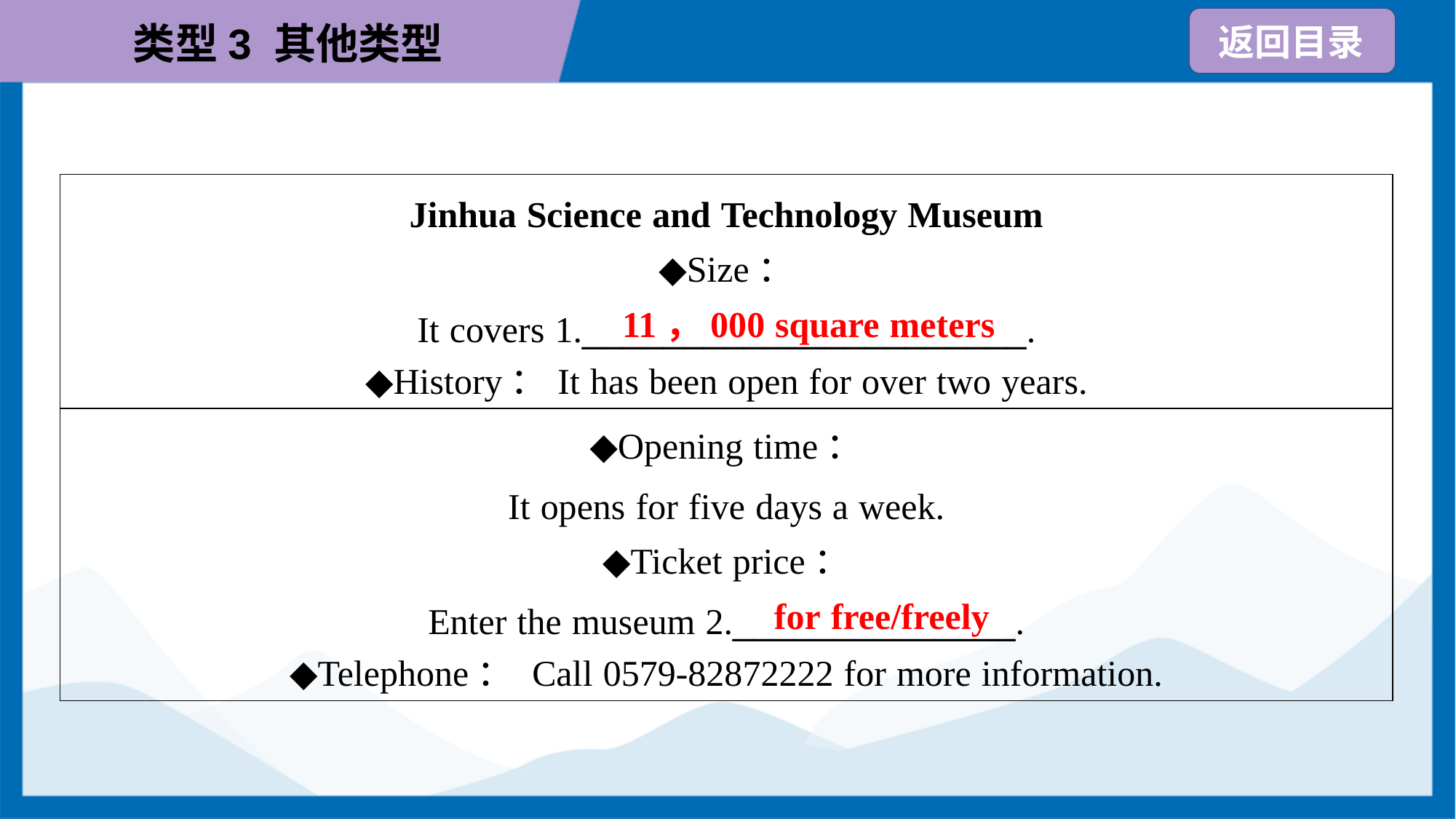

| Jinhua Science and Technology Museum ◆Size： It covers 1.\_\_\_\_\_\_\_\_\_\_\_\_\_\_\_\_\_\_\_\_\_\_. ◆History：It has been open for over two years. |
| --- |
| ◆Opening time： It opens for five days a week. ◆Ticket price： Enter the museum 2.\_\_\_\_\_\_\_\_\_\_\_\_\_\_. ◆Telephone： Call 0579-82872222 for more information. |
11，000 square meters
for free/freely